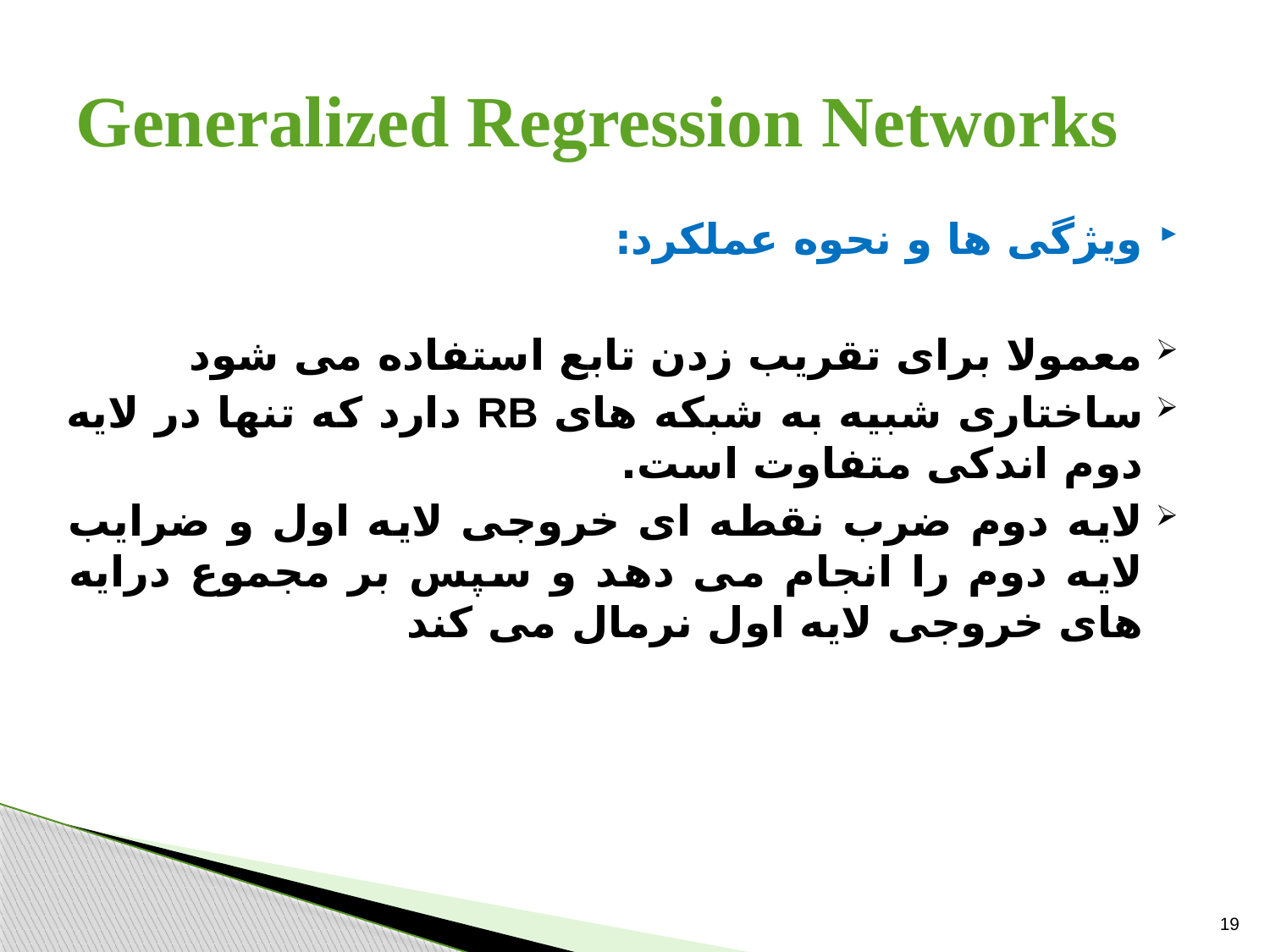

# Generalized Regression Networks
ویژگی ها و نحوه عملکرد:

معمولا برای تقریب زدن تابع استفاده می شود
ساختاری شبیه به شبکه های RB دارد که تنها در لایه دوم اندکی متفاوت است.
لایه دوم ضرب نقطه ای خروجی لایه اول و ضرایب لایه دوم را انجام می دهد و سپس بر مجموع درایه های خروجی لایه اول نرمال می کند
19